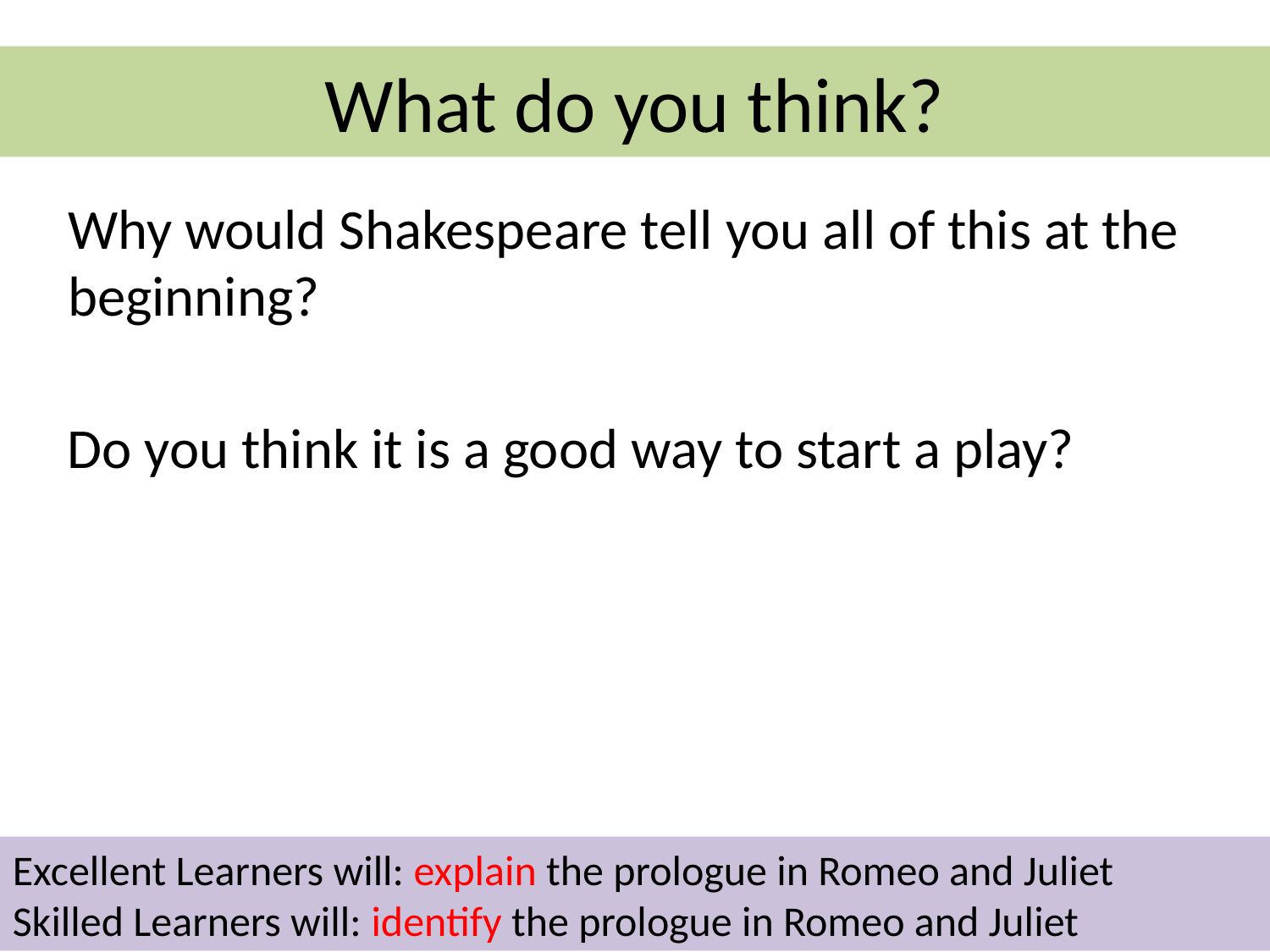

# What do you think?
Why would Shakespeare tell you all of this at the beginning?

Do you think it is a good way to start a play?

Excellent Learners will: explain the prologue in Romeo and Juliet
Skilled Learners will: identify the prologue in Romeo and Juliet